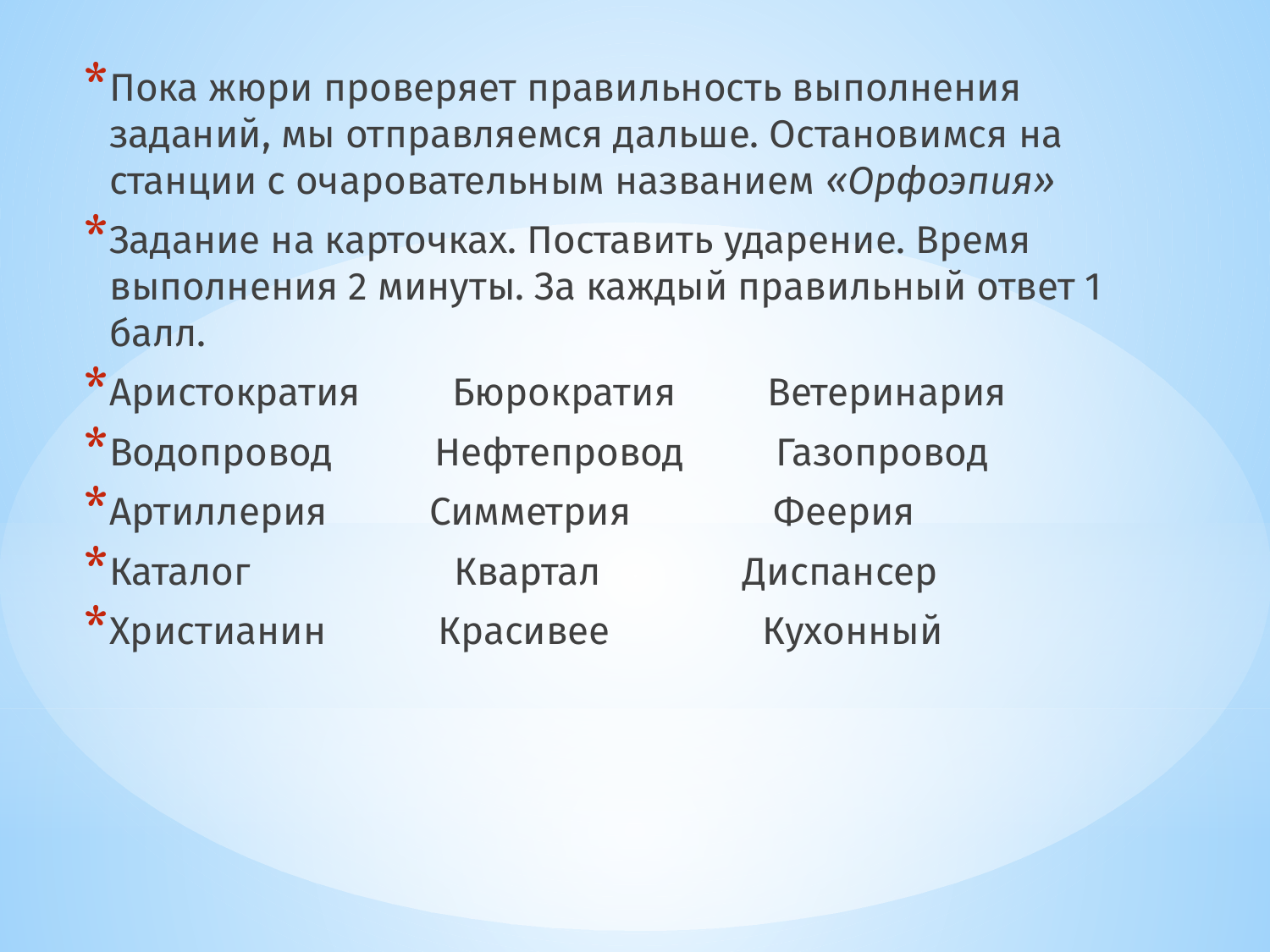

Пока жюри проверяет правильность выполнения заданий, мы отправляемся дальше. Остановимся на станции с очаровательным названием «Орфоэпия»
Задание на карточках. Поставить ударение. Время выполнения 2 минуты. За каждый правильный ответ 1 балл.
Аристократия         Бюрократия         Ветеринария
Водопровод          Нефтепровод         Газопровод
Артиллерия          Симметрия              Феерия
Каталог                    Квартал              Диспансер
Христианин           Красивее               Кухонный